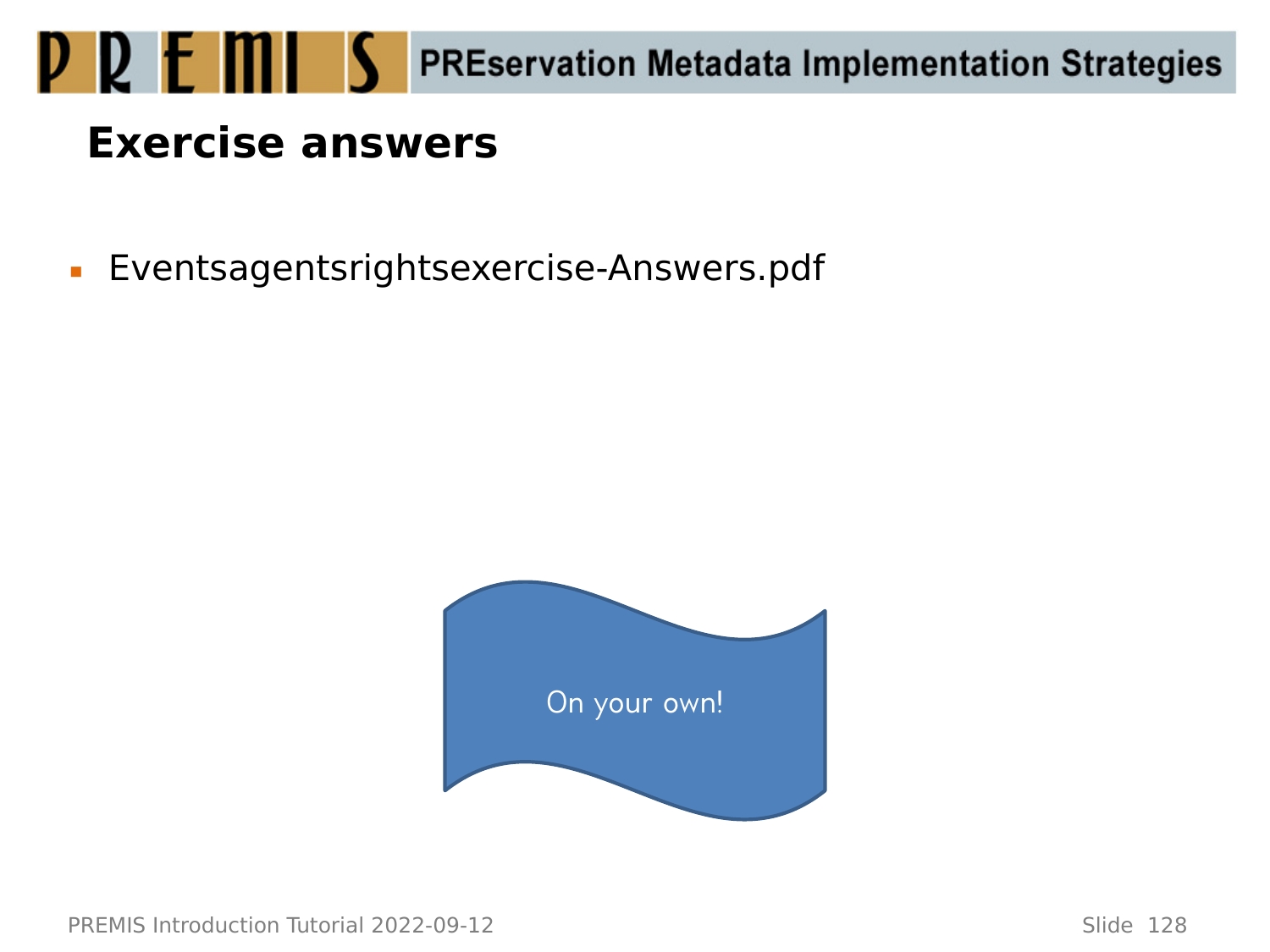

# Exercise answers
Eventsagentsrightsexercise-Answers.pdf

On your own!